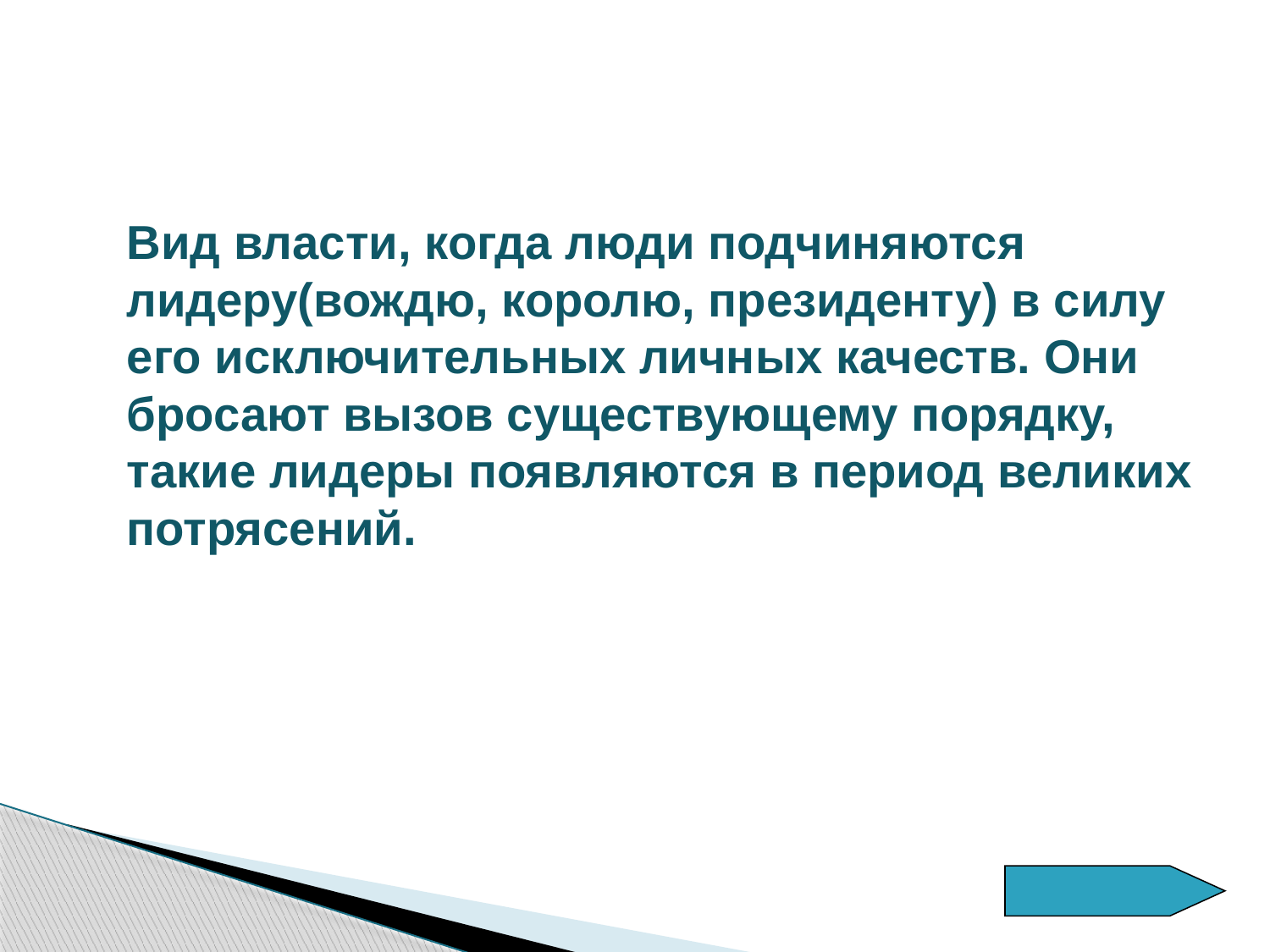

Вид власти, когда люди подчиняются лидеру(вождю, королю, президенту) в силу его исключительных личных качеств. Они бросают вызов существующему порядку, такие лидеры появляются в период великих потрясений.